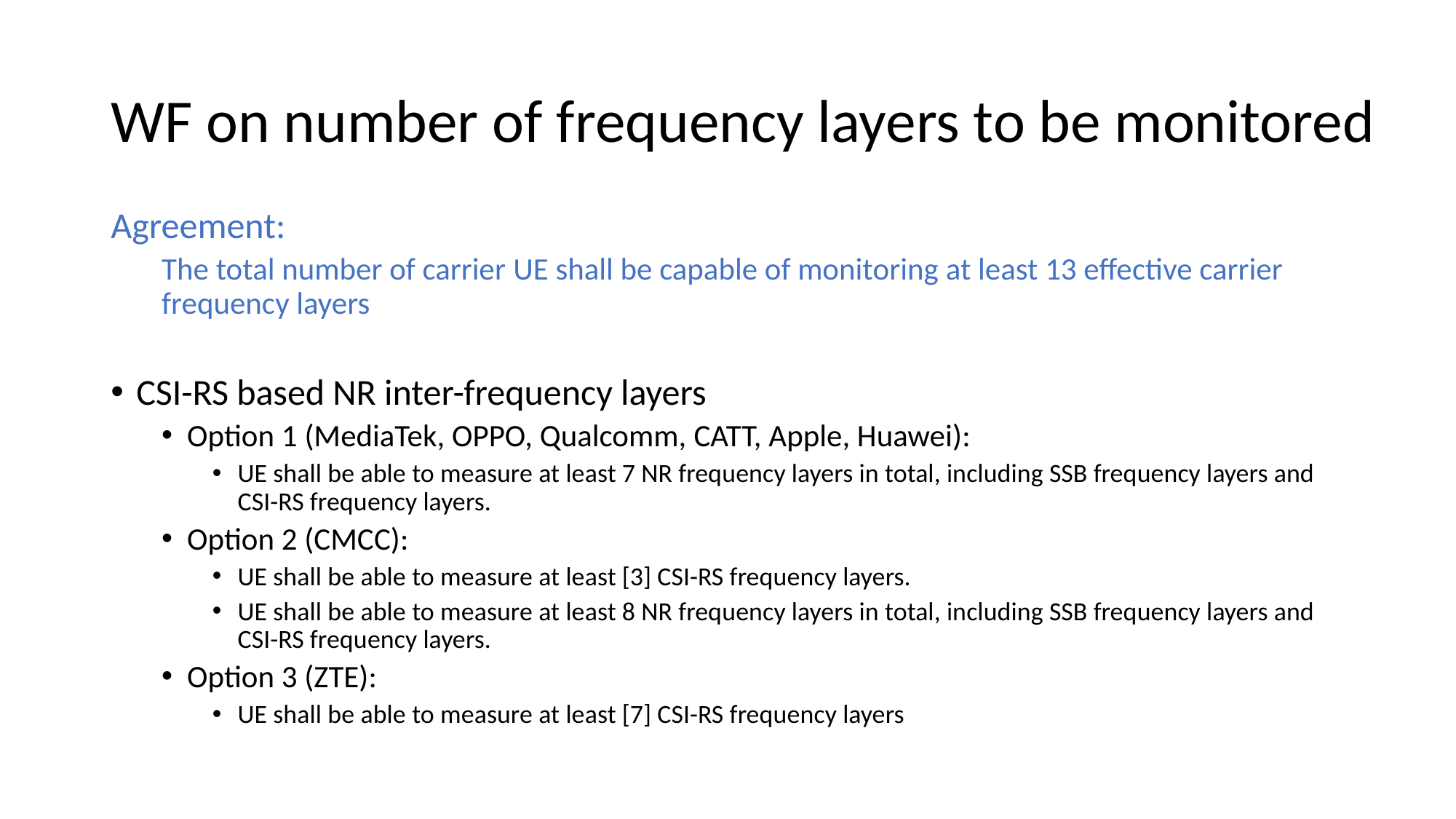

# WF on number of frequency layers to be monitored
Agreement:
The total number of carrier UE shall be capable of monitoring at least 13 effective carrier frequency layers

CSI-RS based NR inter-frequency layers
Option 1 (MediaTek, OPPO, Qualcomm, CATT, Apple, Huawei):
UE shall be able to measure at least 7 NR frequency layers in total, including SSB frequency layers and CSI-RS frequency layers.
Option 2 (CMCC):
UE shall be able to measure at least [3] CSI-RS frequency layers.
UE shall be able to measure at least 8 NR frequency layers in total, including SSB frequency layers and CSI-RS frequency layers.
Option 3 (ZTE):
UE shall be able to measure at least [7] CSI-RS frequency layers